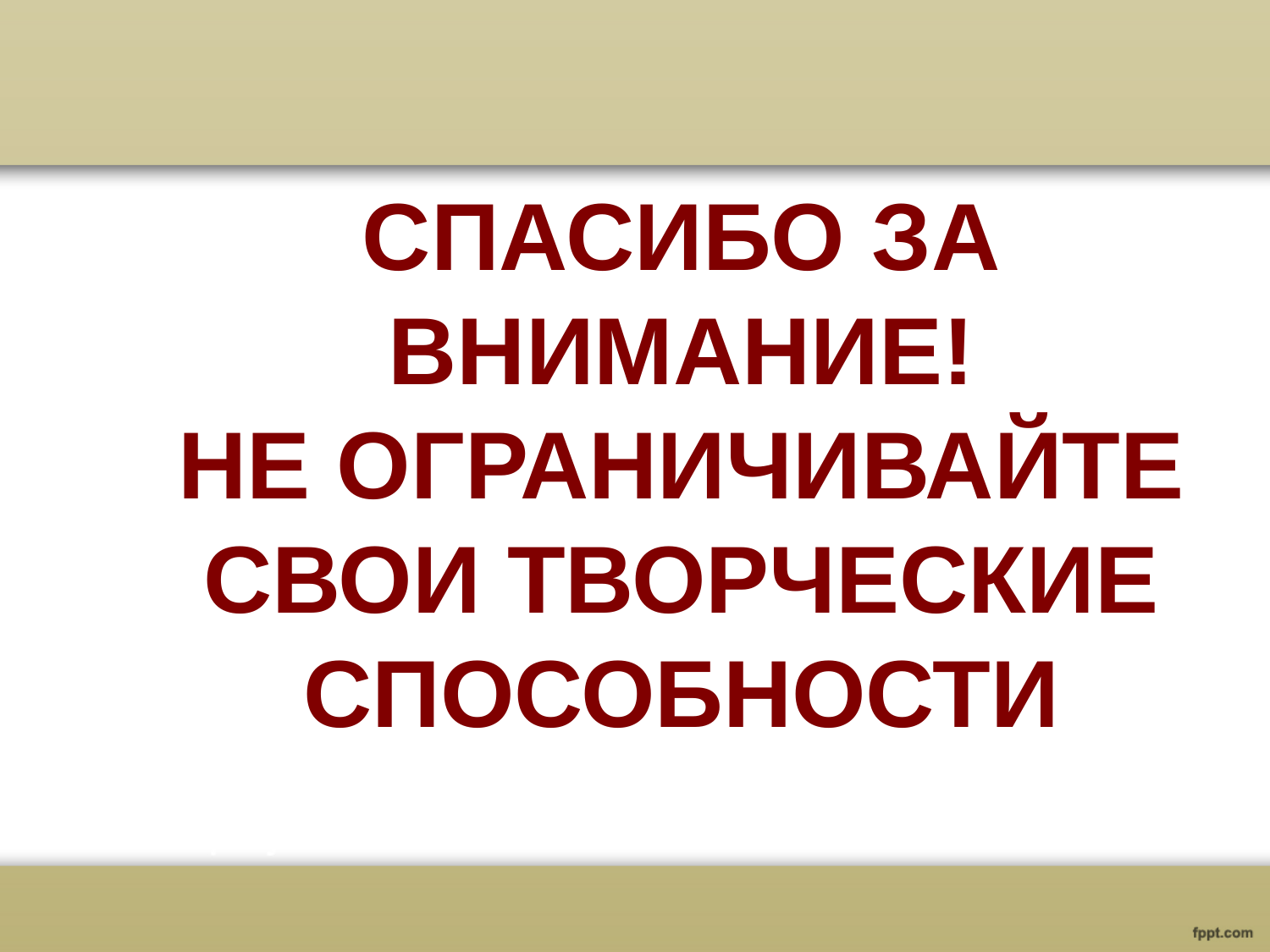

# Спасибо за внимание! Не ограничивайте свои творческие способности